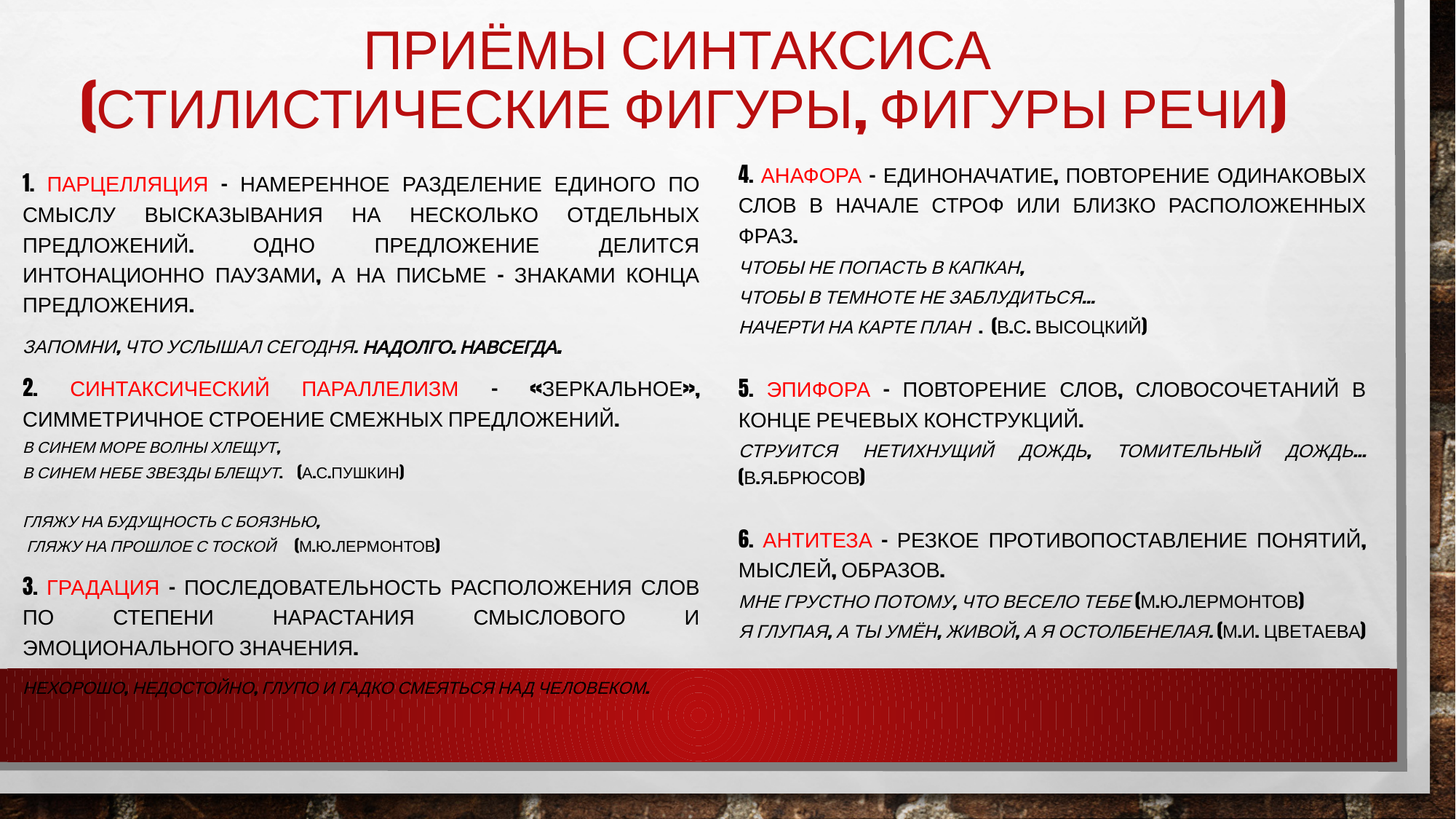

# Приёмы синтаксиса (стилистические фигуры, фигуры речи)
4. Анафора – единоначатие, повторение одинаковых слов в начале строф или близко расположенных фраз.
Чтобы не попасть в капкан,
чтобы в темноте не заблудиться…
Начерти на карте план  .  (в.с. Высоцкий)

5. Эпифора – повторение слов, словосочетаний в конце речевых конструкций.
Струится нетихнущий дождь, томительный дождь… (в.я.брюсов)

6. Антитеза – резкое противопоставление понятий, мыслей, образов.
Мне грустно потому, что весело тебе (м.ю.лермонтов)
Я глупая, а ты умён, живой, а я остолбенелая. (М.и. цветаева)
1. Парцелляция – намеренное разделение единого по смыслу высказывания на несколько отдельных предложений. Одно предложение делится интонационно паузами, а на письме – знаками конца предложения.
Запомни, что услышал сегодня. Надолго. Навсегда.
2. Синтаксический параллелизм – «зеркальное», симметричное строение смежных предложений.
В синем море волны хлещут,
В синем небе звезды блещут.    (а.с.пушкин)

Гляжу на будущность с боязнью,
 гляжу на прошлое с тоской     (м.ю.лермонтов)
3. Градация – последовательность расположения слов по степени нарастания смыслового и эмоционального значения.
Нехорошо, недостойно, глупо и гадко смеяться над человеком.